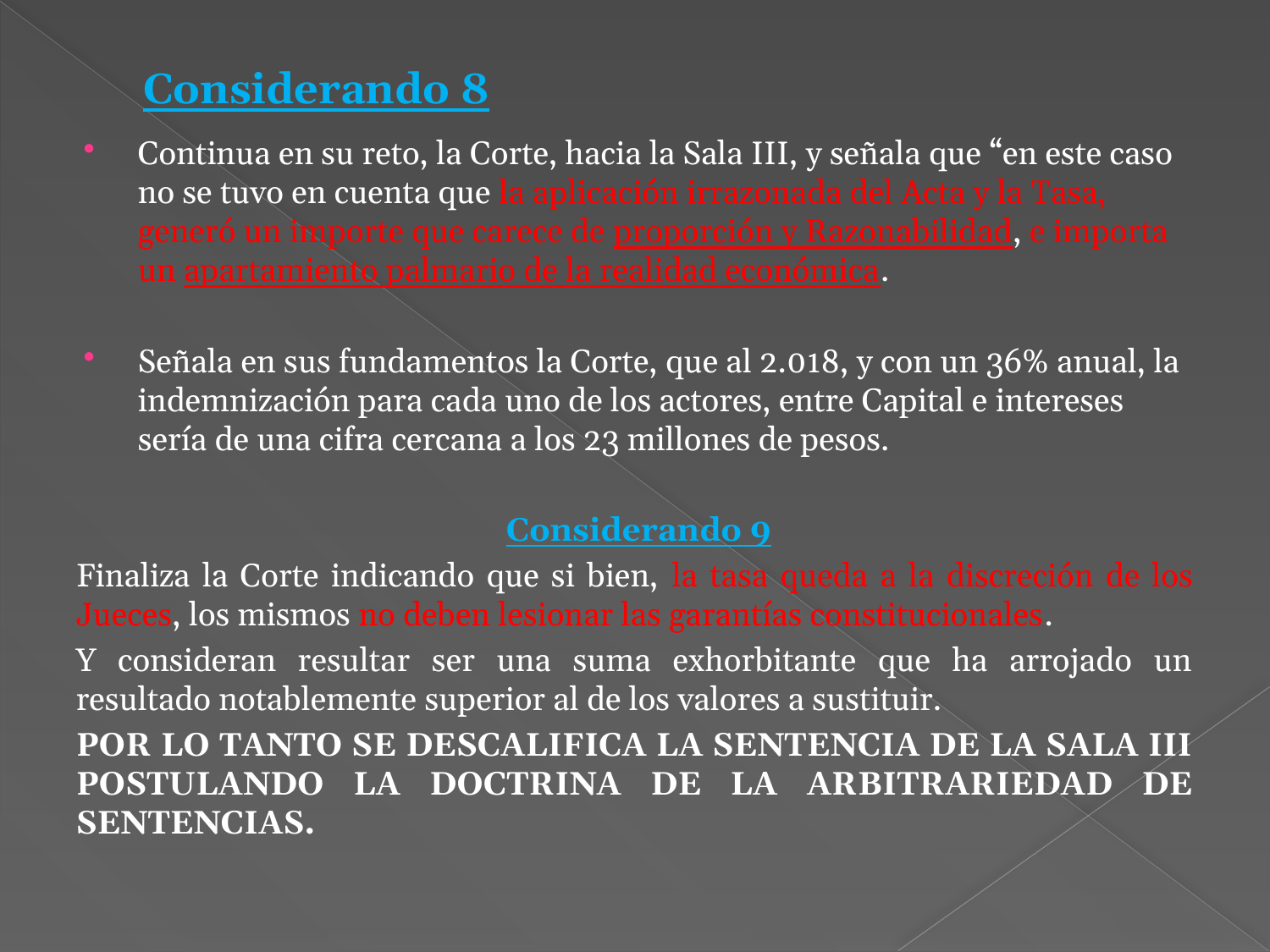

# Considerando 8
Continua en su reto, la Corte, hacia la Sala III, y señala que “en este caso no se tuvo en cuenta que la aplicación irrazonada del Acta y la Tasa, generó un importe que carece de proporción y Razonabilidad, e importa un apartamiento palmario de la realidad económica.

Señala en sus fundamentos la Corte, que al 2.018, y con un 36% anual, la indemnización para cada uno de los actores, entre Capital e intereses sería de una cifra cercana a los 23 millones de pesos.

 Considerando 9
Finaliza la Corte indicando que si bien, la tasa queda a la discreción de los Jueces, los mismos no deben lesionar las garantías constitucionales.
Y consideran resultar ser una suma exhorbitante que ha arrojado un resultado notablemente superior al de los valores a sustituir.
POR LO TANTO SE DESCALIFICA LA SENTENCIA DE LA SALA III POSTULANDO LA DOCTRINA DE LA ARBITRARIEDAD DE SENTENCIAS.